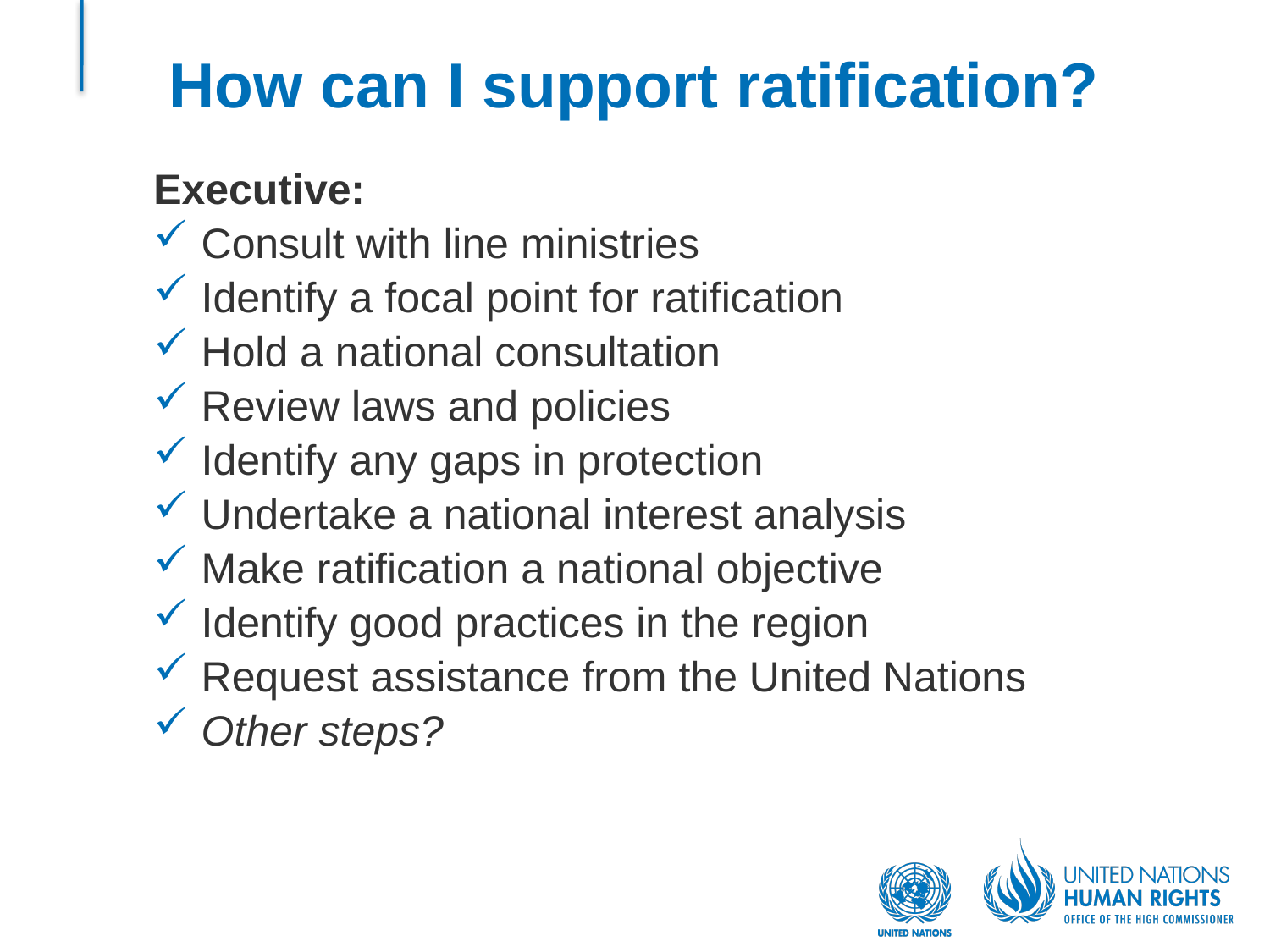

# How can I support ratification?
Executive:
Consult with line ministries
Identify a focal point for ratification
Hold a national consultation
Review laws and policies
Identify any gaps in protection
Undertake a national interest analysis
Make ratification a national objective
Identify good practices in the region
Request assistance from the United Nations
Other steps?